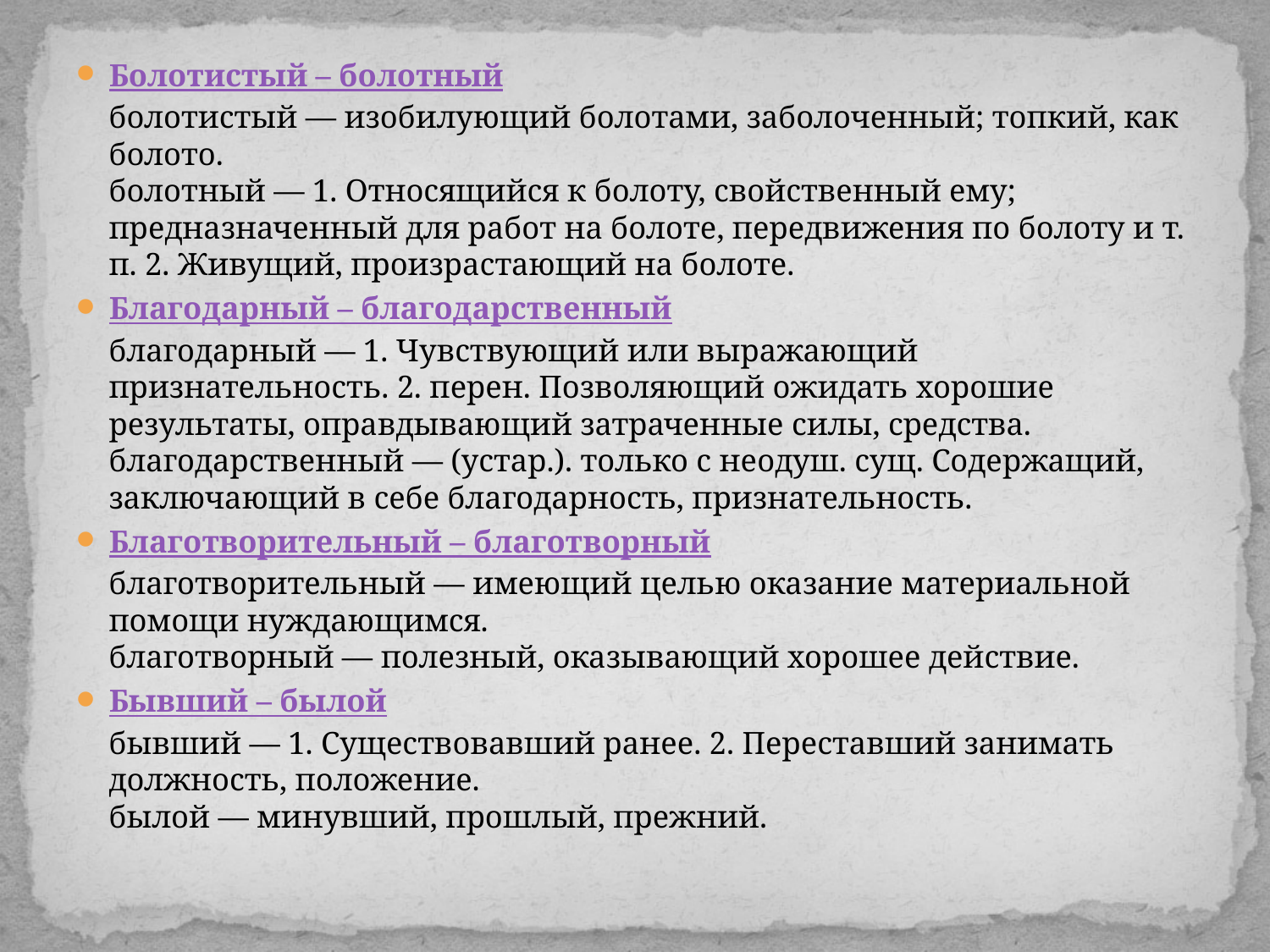

Болотистый – болотный
болотистый — изобилующий болотами, заболоченный; топкий, как болото.
болотный — 1. Относящийся к болоту, свойственный ему; предназначенный для работ на болоте, передвижения по болоту и т. п. 2. Живущий, произрастающий на болоте.
Благодарный – благодарственный
благодарный — 1. Чувствующий или выражающий признательность. 2. перен. Позволяющий ожидать хорошие результаты, оправдывающий затраченные силы, средства.
благодарственный — (устар.). только с неодуш. сущ. Содержащий, заключающий в себе благодарность, признательность.
Благотворительный – благотворный
благотворительный — имеющий целью оказание материальной помощи нуждающимся.
благотворный — полезный, оказывающий хорошее действие.
Бывший – былой
бывший — 1. Существовавший ранее. 2. Переставший занимать должность, положение.
былой — минувший, прошлый, прежний.